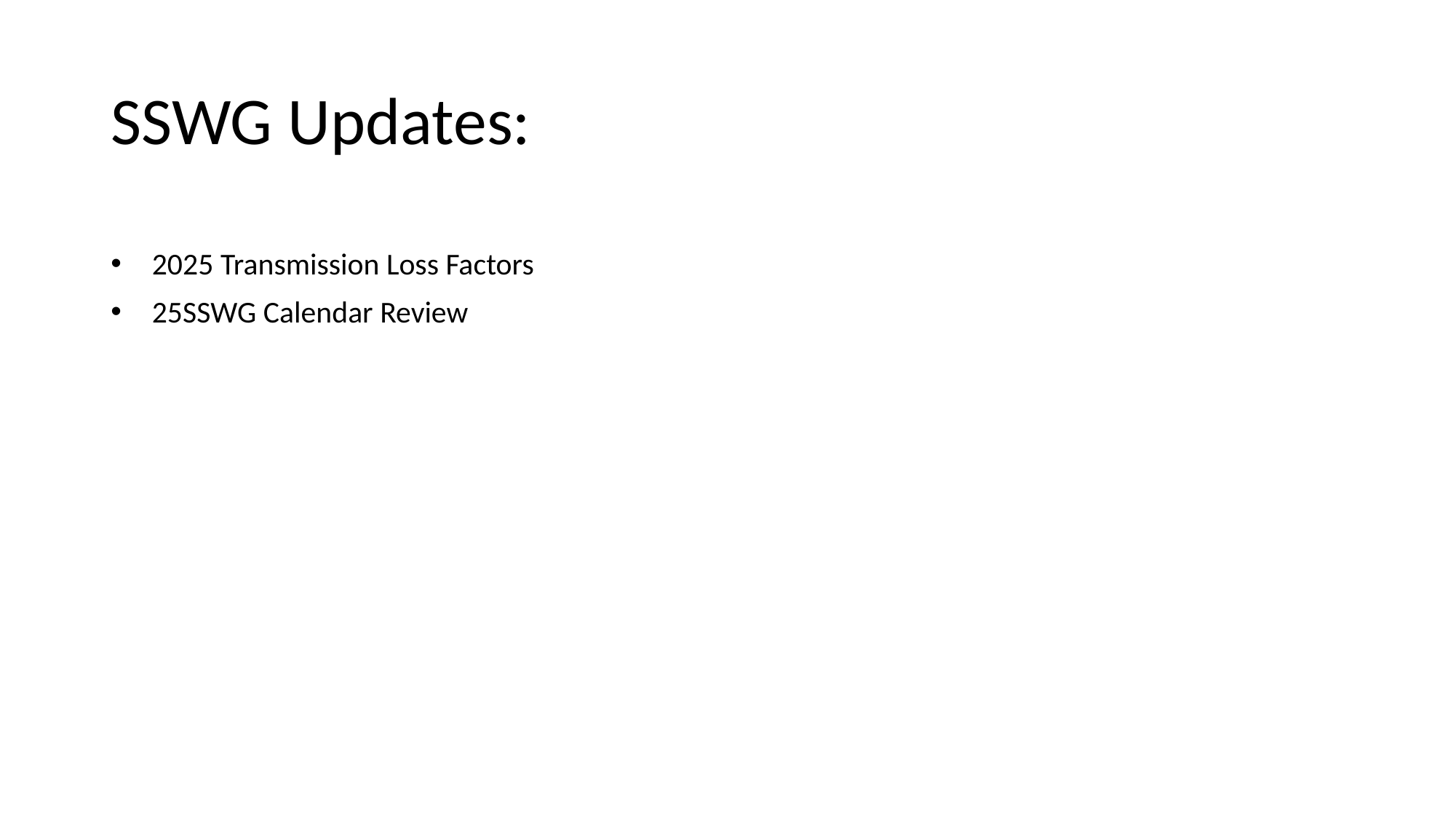

# SSWG Updates:

2025 Transmission Loss Factors
25SSWG Calendar Review